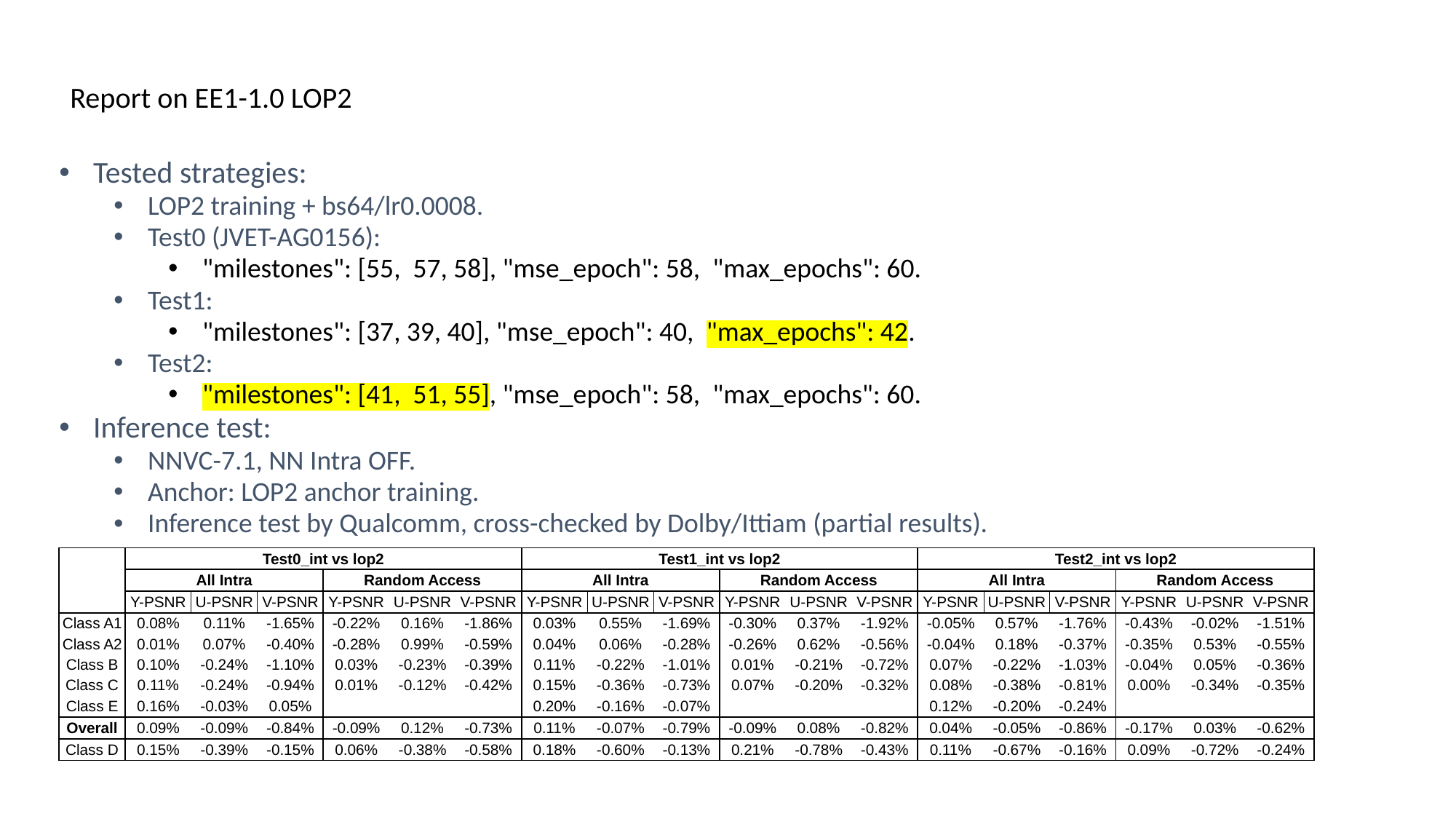

# Report on EE1-1.0 LOP2
Tested strategies:
LOP2 training + bs64/lr0.0008.
Test0 (JVET-AG0156):
"milestones": [55,  57, 58], "mse_epoch": 58,  "max_epochs": 60.
Test1:
"milestones": [37, 39, 40], "mse_epoch": 40,  "max_epochs": 42.
Test2:
"milestones": [41,  51, 55], "mse_epoch": 58,  "max_epochs": 60.
Inference test:
NNVC-7.1, NN Intra OFF.
Anchor: LOP2 anchor training.
Inference test by Qualcomm, cross-checked by Dolby/Ittiam (partial results).

|  | Test0\_int vs lop2 |  |  |  |  |  | Test1\_int vs lop2 |  |  |  |  |  | Test2\_int vs lop2 |  |  |  |  |  |
| --- | --- | --- | --- | --- | --- | --- | --- | --- | --- | --- | --- | --- | --- | --- | --- | --- | --- | --- |
|  | All Intra |  |  | Random Access |  |  | All Intra |  |  | Random Access |  |  | All Intra |  |  | Random Access |  |  |
|  | Y-PSNR | U-PSNR | V-PSNR | Y-PSNR | U-PSNR | V-PSNR | Y-PSNR | U-PSNR | V-PSNR | Y-PSNR | U-PSNR | V-PSNR | Y-PSNR | U-PSNR | V-PSNR | Y-PSNR | U-PSNR | V-PSNR |
| Class A1 | 0.08% | 0.11% | -1.65% | -0.22% | 0.16% | -1.86% | 0.03% | 0.55% | -1.69% | -0.30% | 0.37% | -1.92% | -0.05% | 0.57% | -1.76% | -0.43% | -0.02% | -1.51% |
| Class A2 | 0.01% | 0.07% | -0.40% | -0.28% | 0.99% | -0.59% | 0.04% | 0.06% | -0.28% | -0.26% | 0.62% | -0.56% | -0.04% | 0.18% | -0.37% | -0.35% | 0.53% | -0.55% |
| Class B | 0.10% | -0.24% | -1.10% | 0.03% | -0.23% | -0.39% | 0.11% | -0.22% | -1.01% | 0.01% | -0.21% | -0.72% | 0.07% | -0.22% | -1.03% | -0.04% | 0.05% | -0.36% |
| Class C | 0.11% | -0.24% | -0.94% | 0.01% | -0.12% | -0.42% | 0.15% | -0.36% | -0.73% | 0.07% | -0.20% | -0.32% | 0.08% | -0.38% | -0.81% | 0.00% | -0.34% | -0.35% |
| Class E | 0.16% | -0.03% | 0.05% |  |  |  | 0.20% | -0.16% | -0.07% |  |  |  | 0.12% | -0.20% | -0.24% |  |  |  |
| Overall | 0.09% | -0.09% | -0.84% | -0.09% | 0.12% | -0.73% | 0.11% | -0.07% | -0.79% | -0.09% | 0.08% | -0.82% | 0.04% | -0.05% | -0.86% | -0.17% | 0.03% | -0.62% |
| Class D | 0.15% | -0.39% | -0.15% | 0.06% | -0.38% | -0.58% | 0.18% | -0.60% | -0.13% | 0.21% | -0.78% | -0.43% | 0.11% | -0.67% | -0.16% | 0.09% | -0.72% | -0.24% |